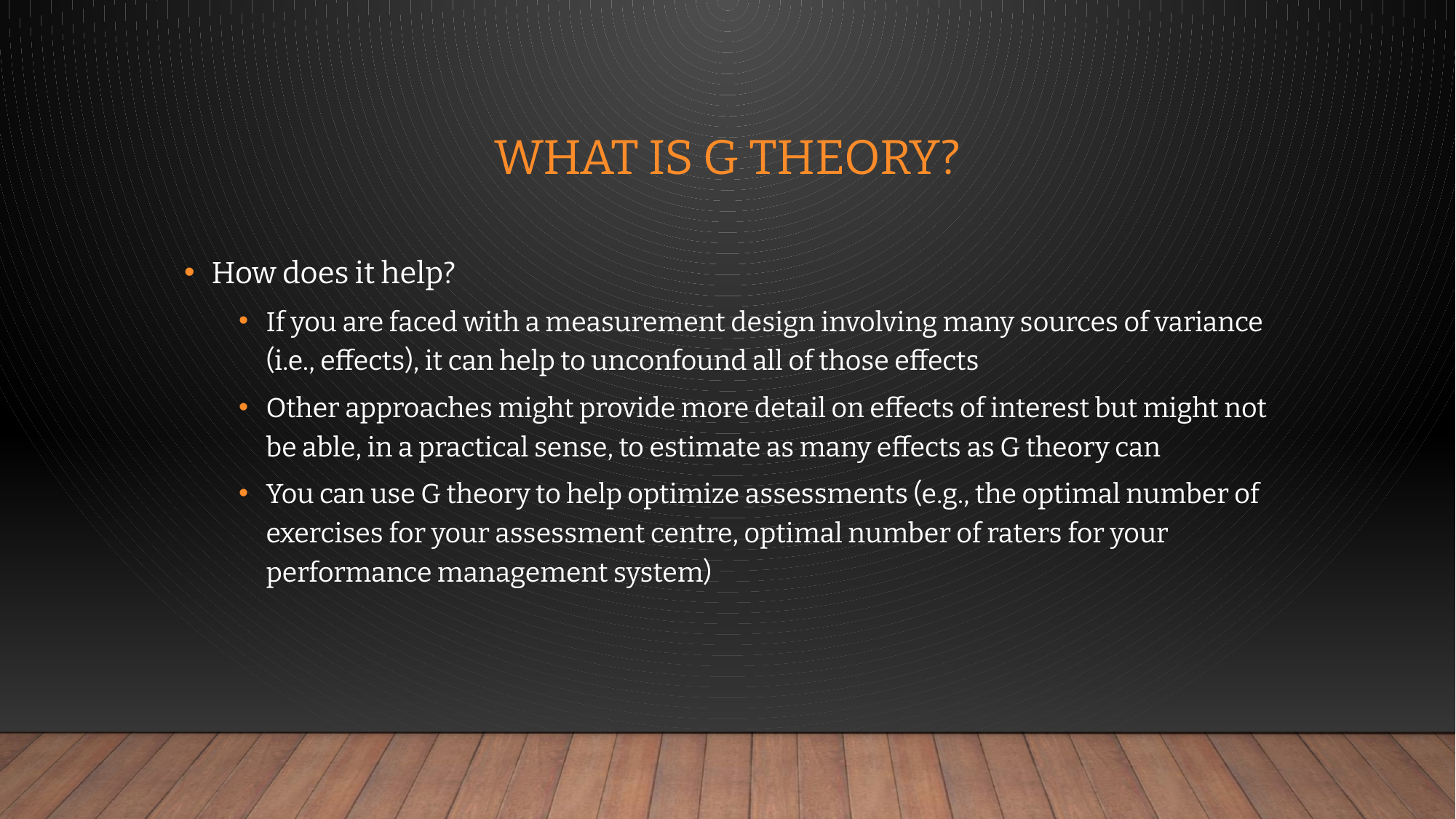

# What Is G theory?
How does it help?
If you are faced with a measurement design involving many sources of variance (i.e., effects), it can help to unconfound all of those effects
Other approaches might provide more detail on effects of interest but might not be able, in a practical sense, to estimate as many effects as G theory can
You can use G theory to help optimize assessments (e.g., the optimal number of exercises for your assessment centre, optimal number of raters for your performance management system)